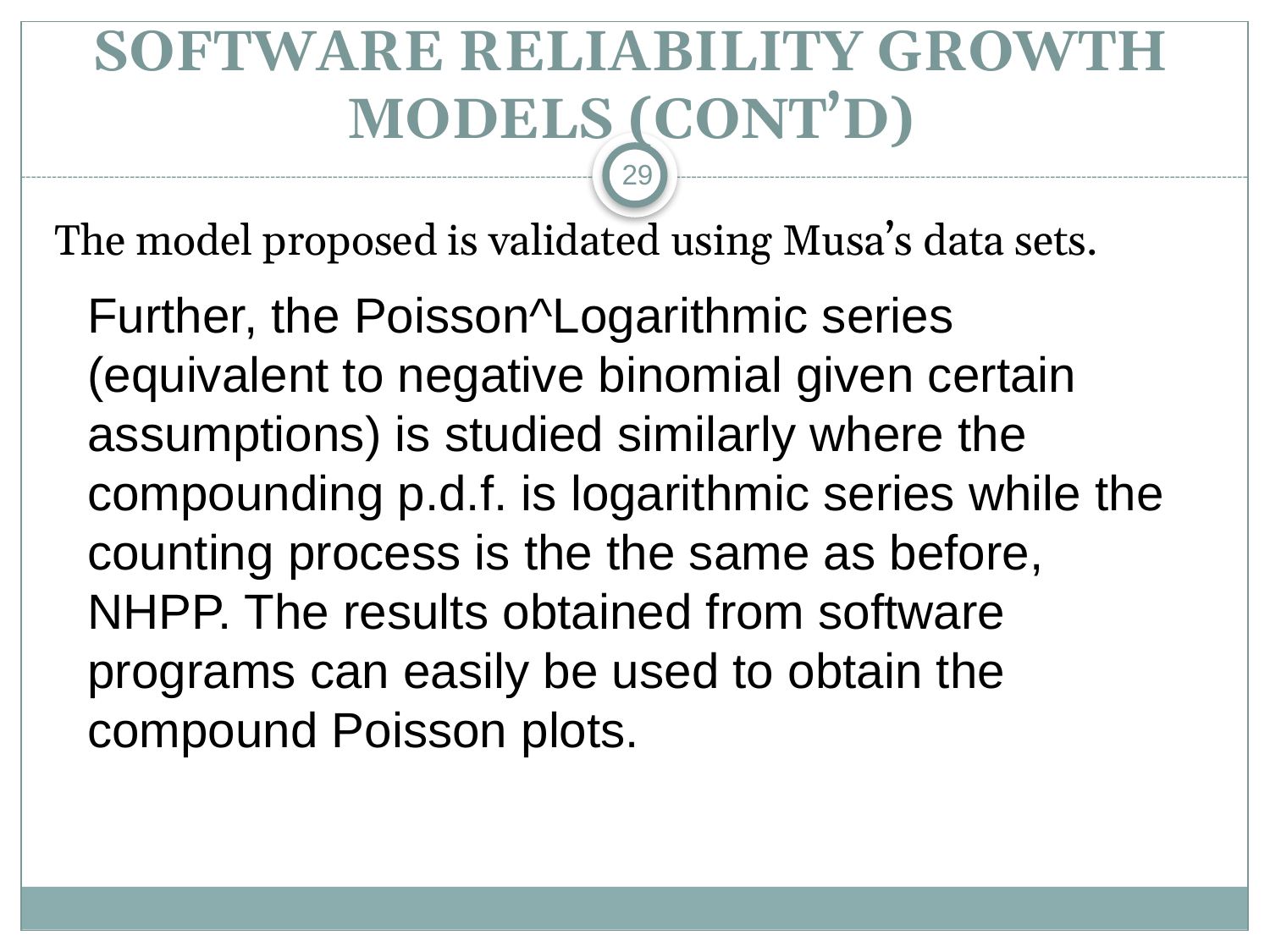

# Software Reliability Growth Models (CONT’D)
29
The model proposed is validated using Musa’s data sets.

Further, the Poisson^Logarithmic series (equivalent to negative binomial given certain assumptions) is studied similarly where the compounding p.d.f. is logarithmic series while the counting process is the the same as before, NHPP. The results obtained from software programs can easily be used to obtain the compound Poisson plots.